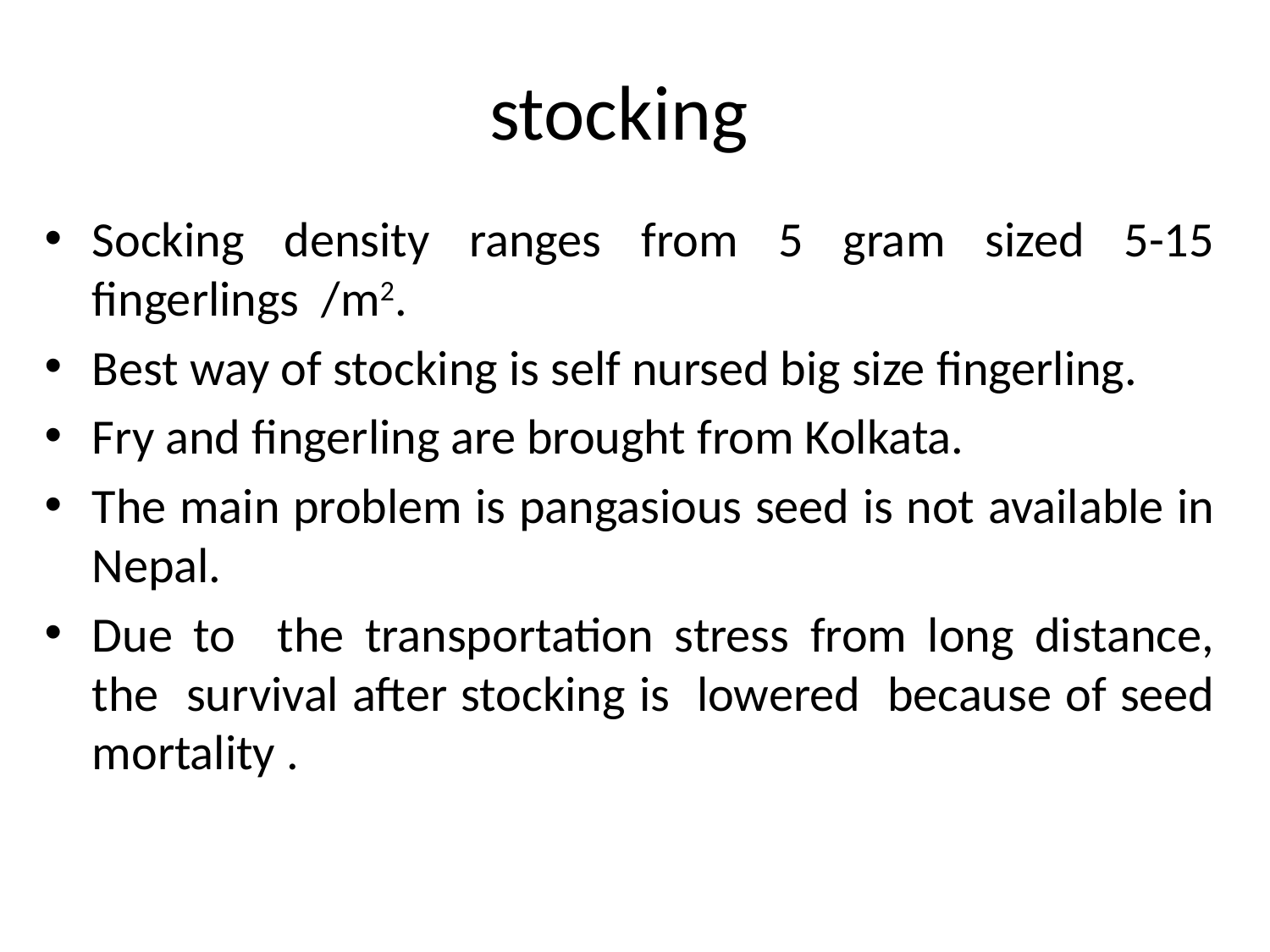

# stocking
Socking density ranges from 5 gram sized 5-15 fingerlings  /m2.
Best way of stocking is self nursed big size fingerling.
Fry and fingerling are brought from Kolkata.
The main problem is pangasious seed is not available in Nepal.
Due to  the transportation stress from long distance, the  survival after stocking is  lowered  because of seed mortality .